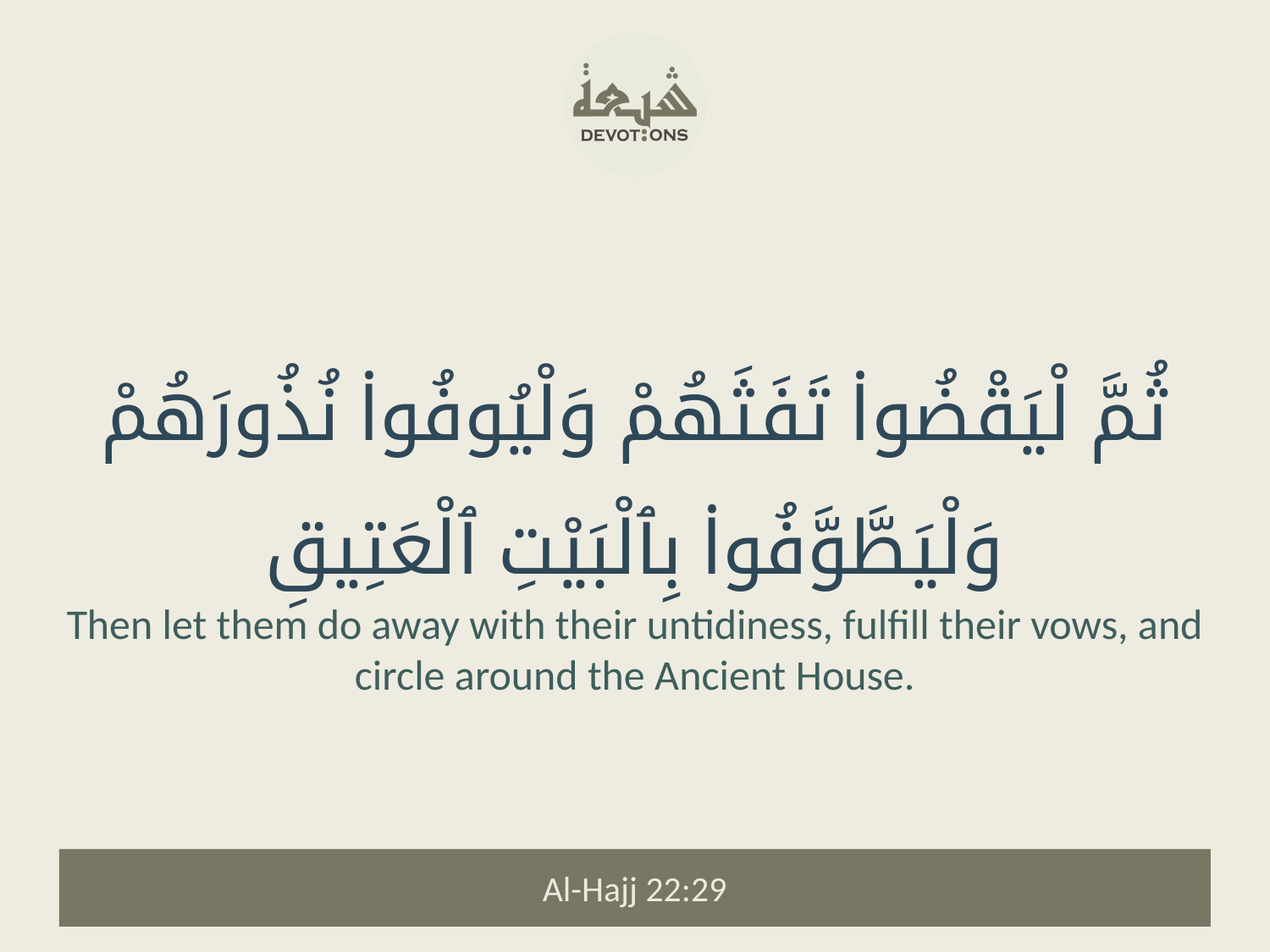

ثُمَّ لْيَقْضُوا۟ تَفَثَهُمْ وَلْيُوفُوا۟ نُذُورَهُمْ وَلْيَطَّوَّفُوا۟ بِٱلْبَيْتِ ٱلْعَتِيقِ
Then let them do away with their untidiness, fulfill their vows, and circle around the Ancient House.
Al-Hajj 22:29